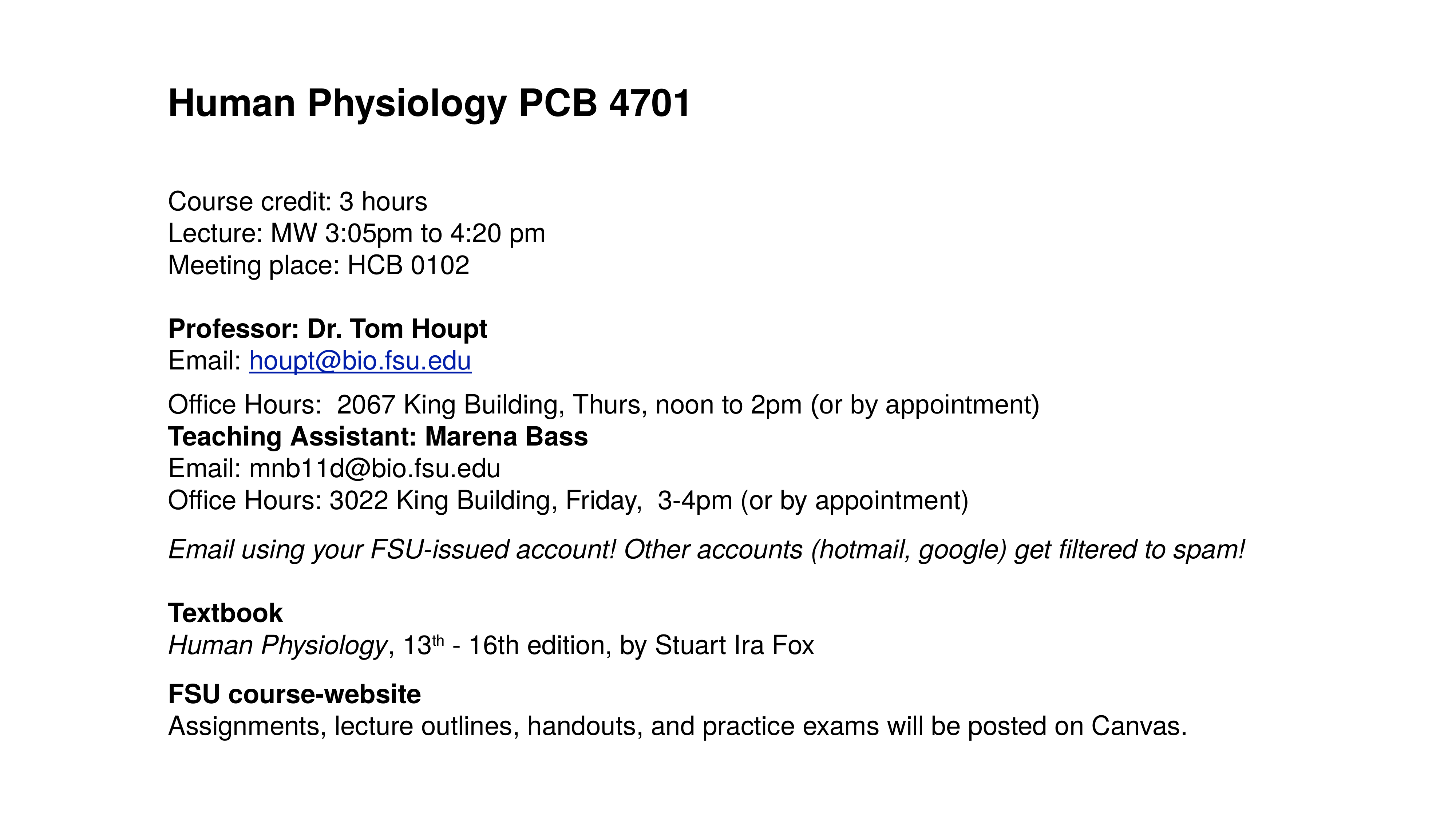

Human Physiology PCB 4701

Course credit: 3 hours
Lecture: MW 3:05pm to 4:20 pm
Meeting place: HCB 0102

Professor: Dr. Tom Houpt
Email: houpt@bio.fsu.edu
Office Hours:  2067 King Building, Thurs, noon to 2pm (or by appointment)
Teaching Assistant: Marena Bass
Email: mnb11d@bio.fsu.edu
Office Hours: 3022 King Building, Friday,  3-4pm (or by appointment)
Email using your FSU-issued account! Other accounts (hotmail, google) get filtered to spam!

Textbook
Human Physiology, 13th - 16th edition, by Stuart Ira Fox
FSU course-website
Assignments, lecture outlines, handouts, and practice exams will be posted on Canvas.